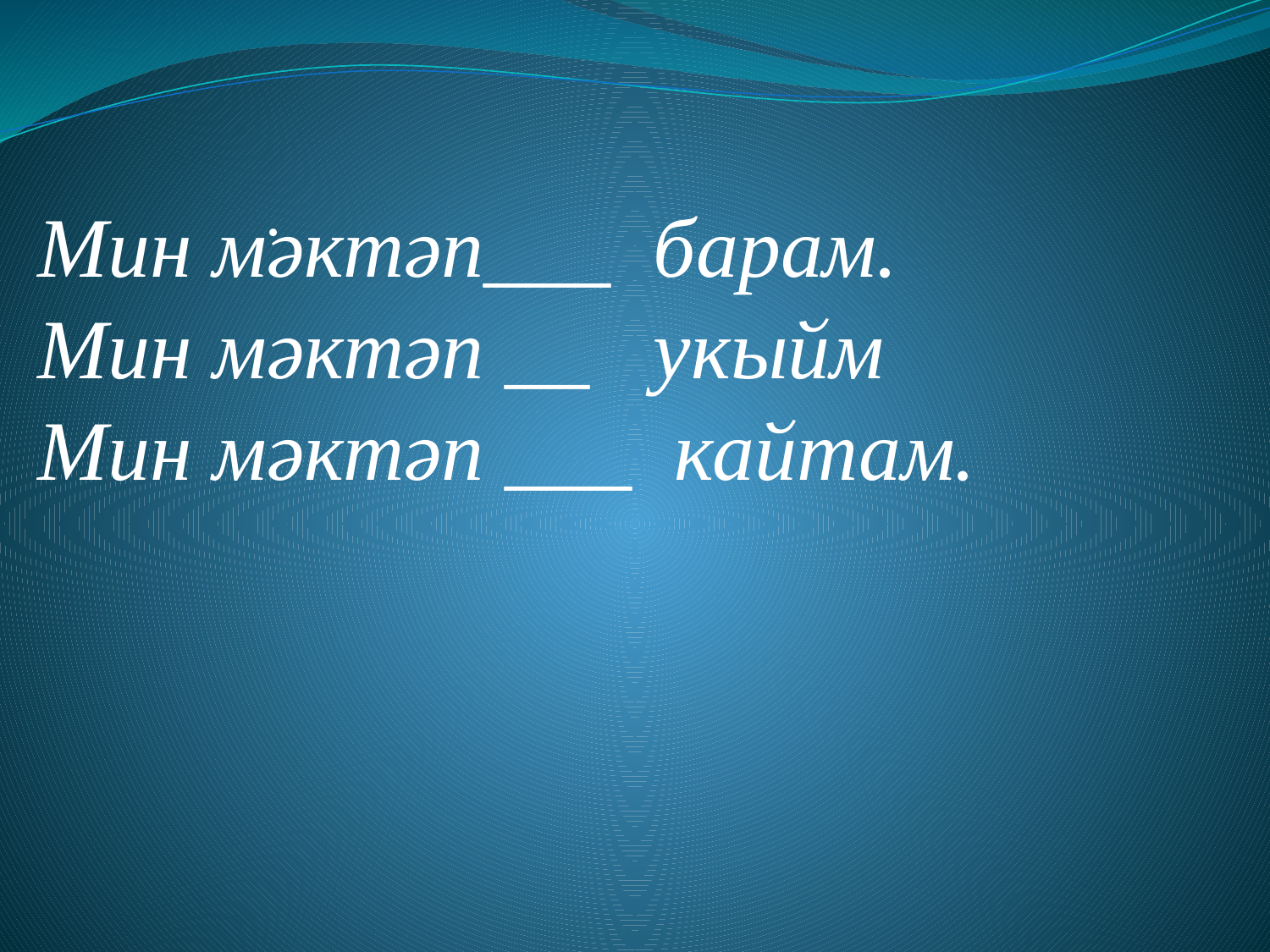

.

Мин мәктәп___  барам.
Мин мәктәп __   укыйм
Мин мәктәп ___  кайтам.